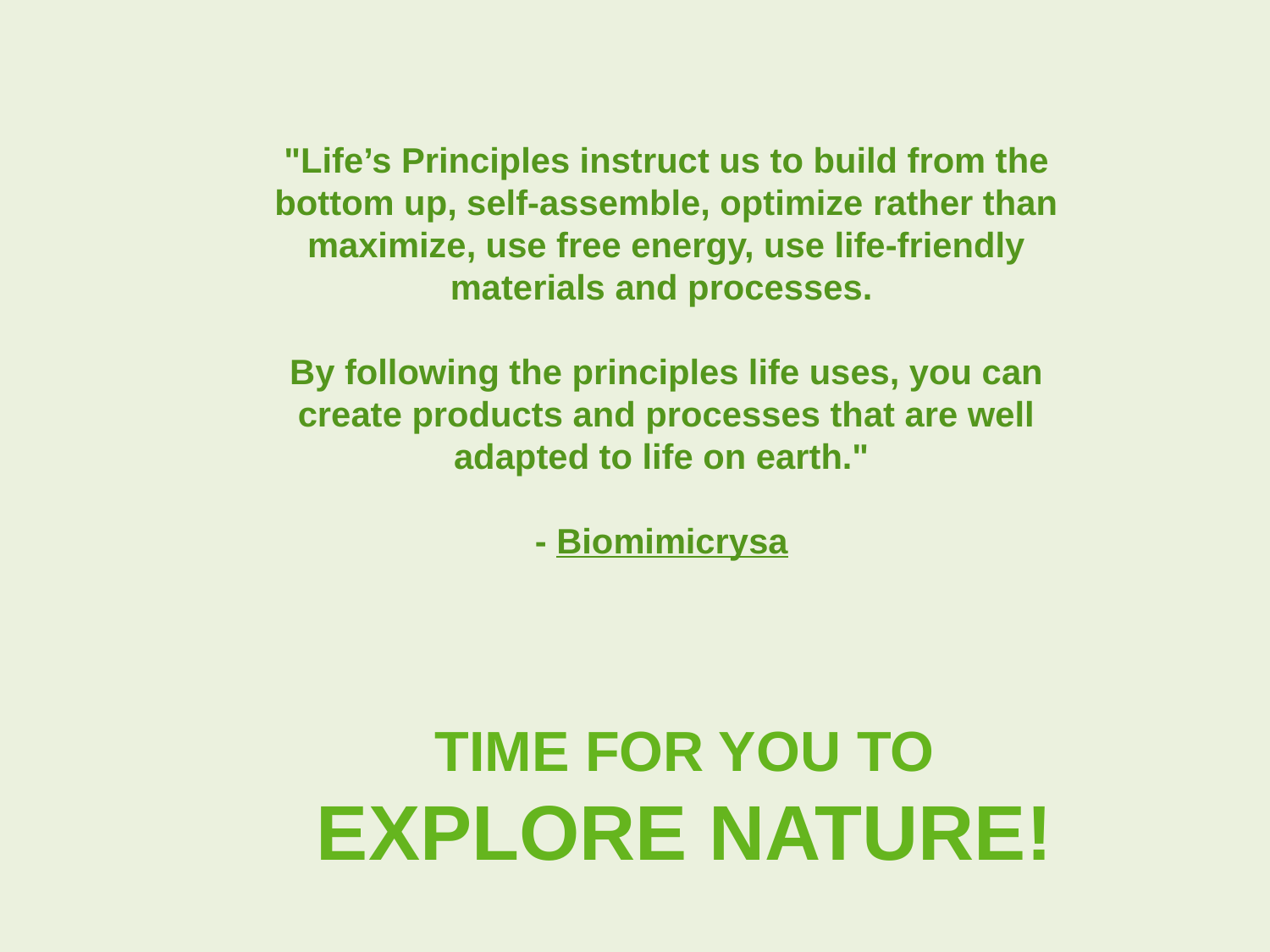

"Life’s Principles instruct us to build from the bottom up, self-assemble, optimize rather than maximize, use free energy, use life-friendly materials and processes.

By following the principles life uses, you can create products and processes that are well adapted to life on earth."

- Biomimicrysa
TIME FOR YOU TO
EXPLORE NATURE!